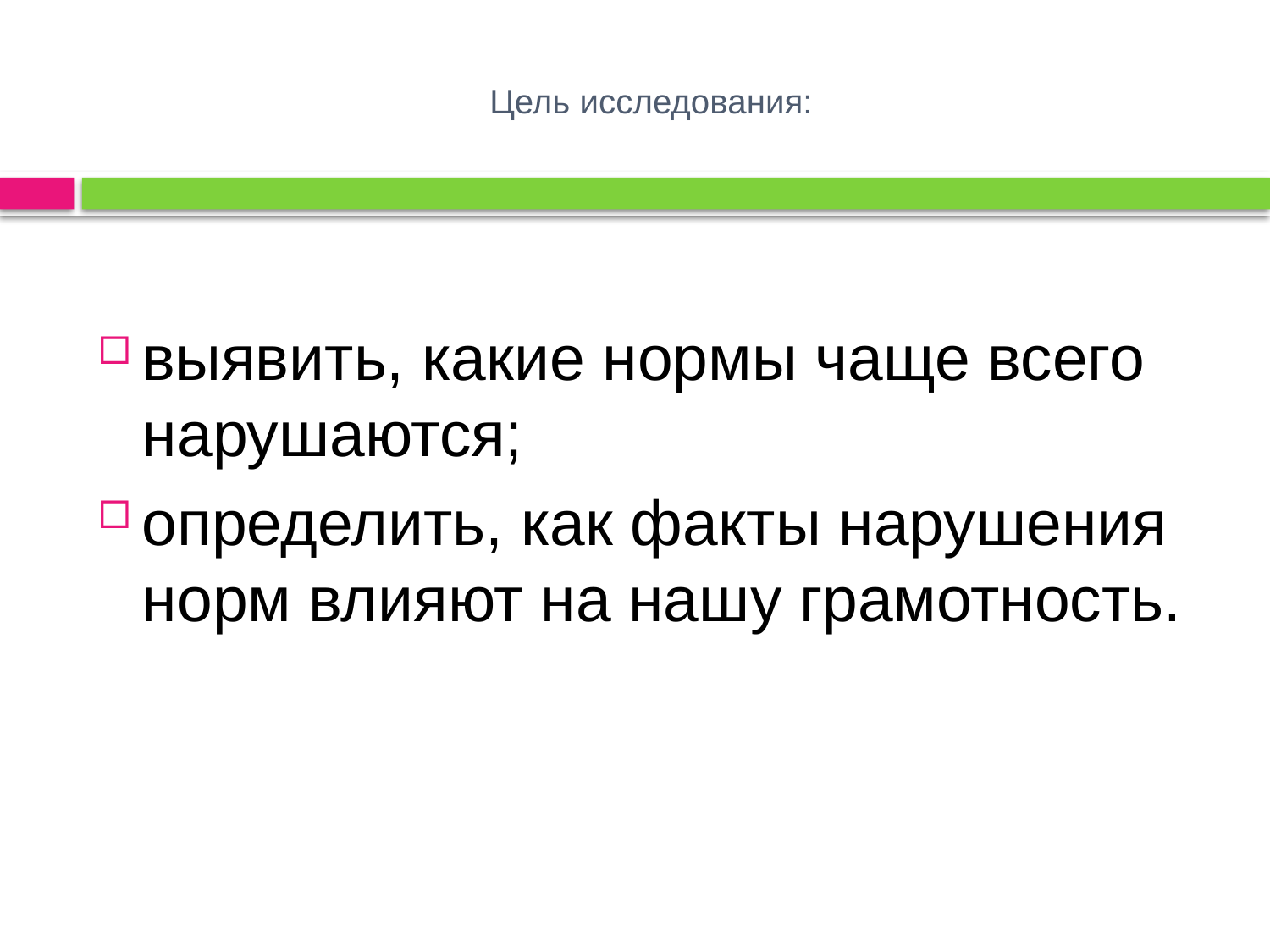

# Цель исследования:

выявить, какие нормы чаще всего нарушаются;
определить, как факты нарушения норм влияют на нашу грамотность.